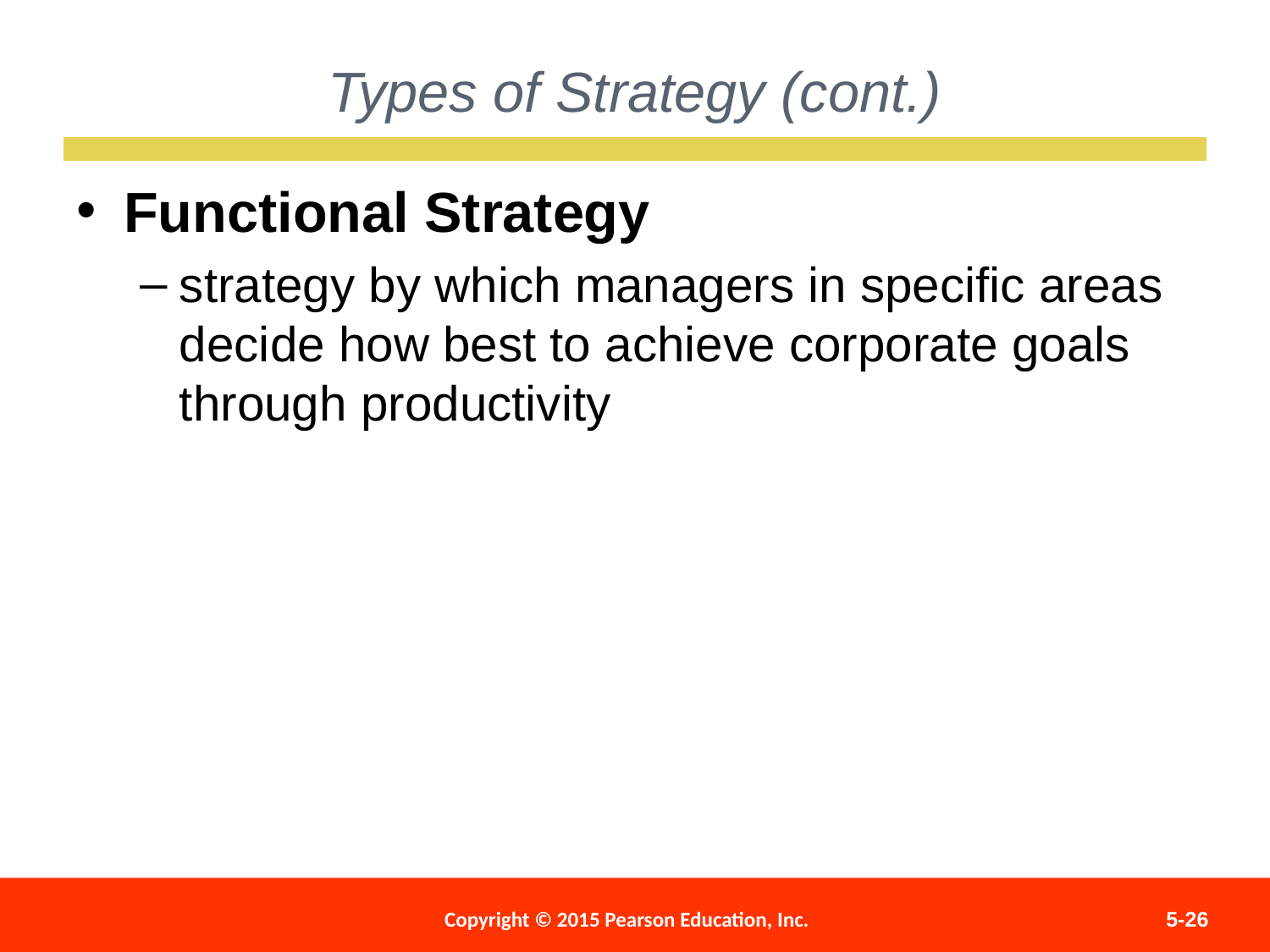

Types of Strategy (cont.)
Functional Strategy
strategy by which managers in specific areas decide how best to achieve corporate goals through productivity